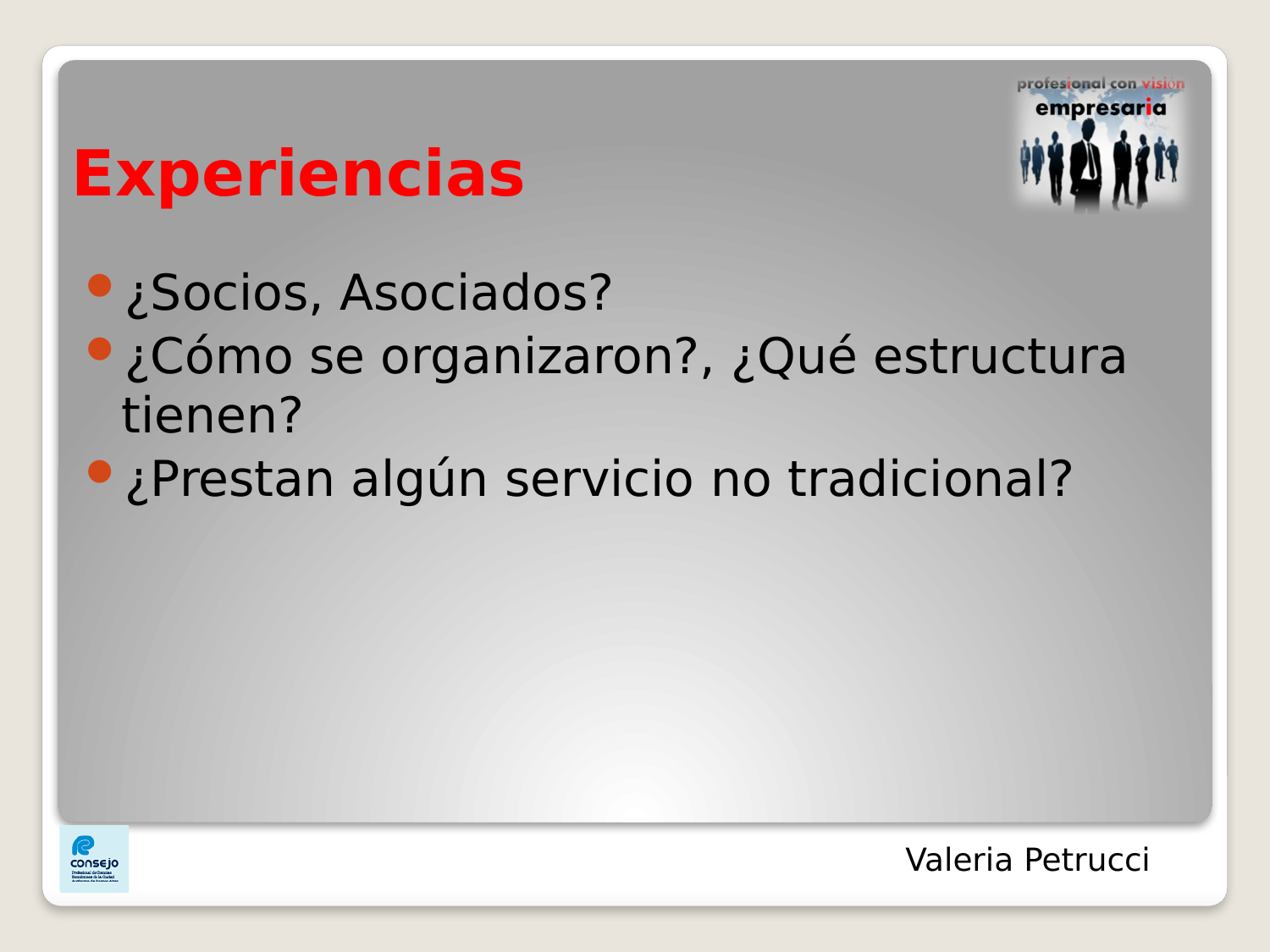

# Experiencias
¿Socios, Asociados?
¿Cómo se organizaron?, ¿Qué estructura tienen?
¿Prestan algún servicio no tradicional?

Valeria Petrucci